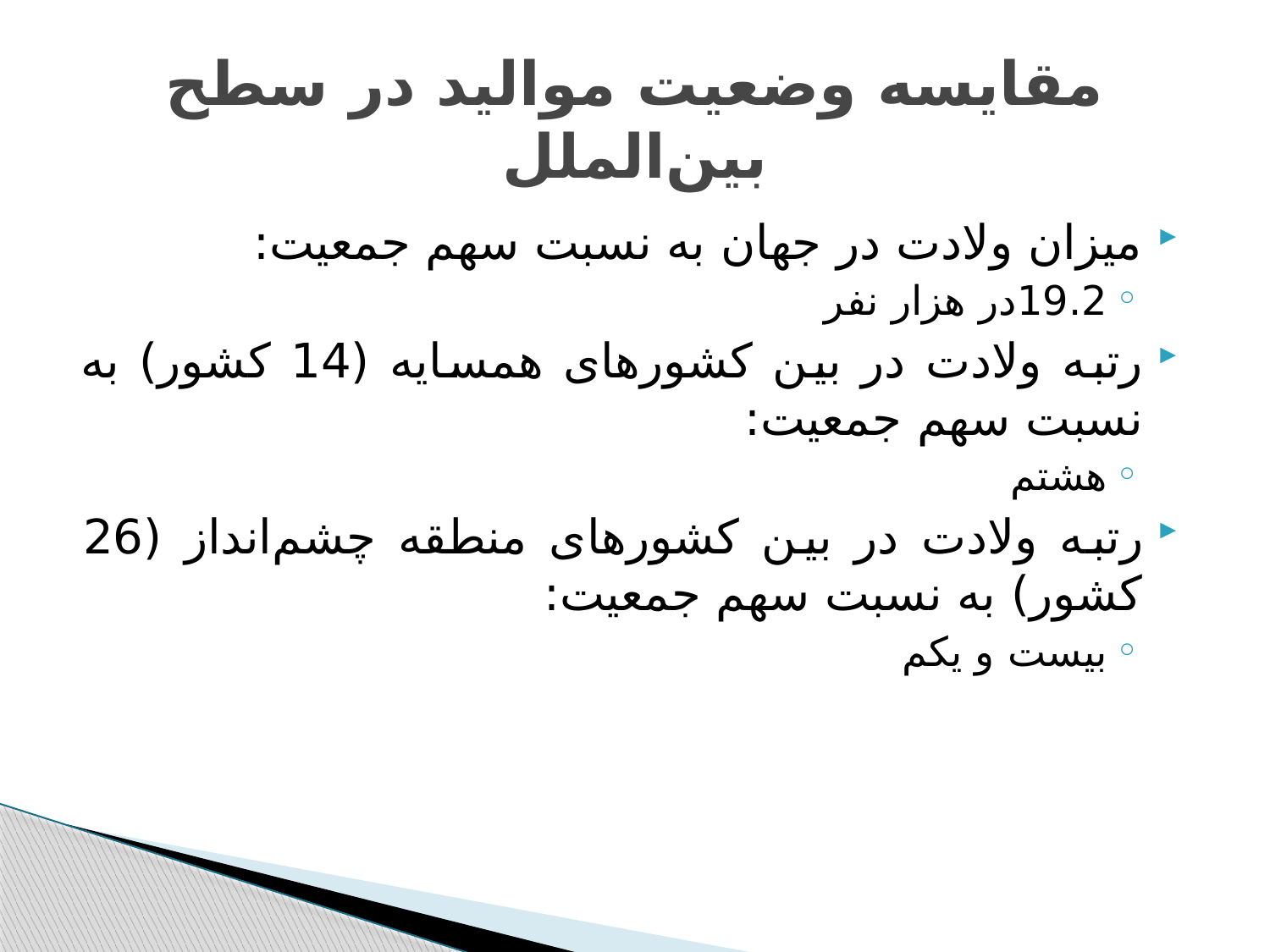

# مقایسه وضعیت موالید در سطح بین‌الملل
میزان ولادت در جهان به نسبت سهم جمعیت:
19.2در هزار نفر
رتبه ولادت در بین کشورهای همسایه (14 کشور) به نسبت سهم جمعیت:
هشتم
رتبه ولادت در بین کشورهای منطقه چشم‌انداز (26 کشور) به نسبت سهم جمعیت:
بيست و يکم